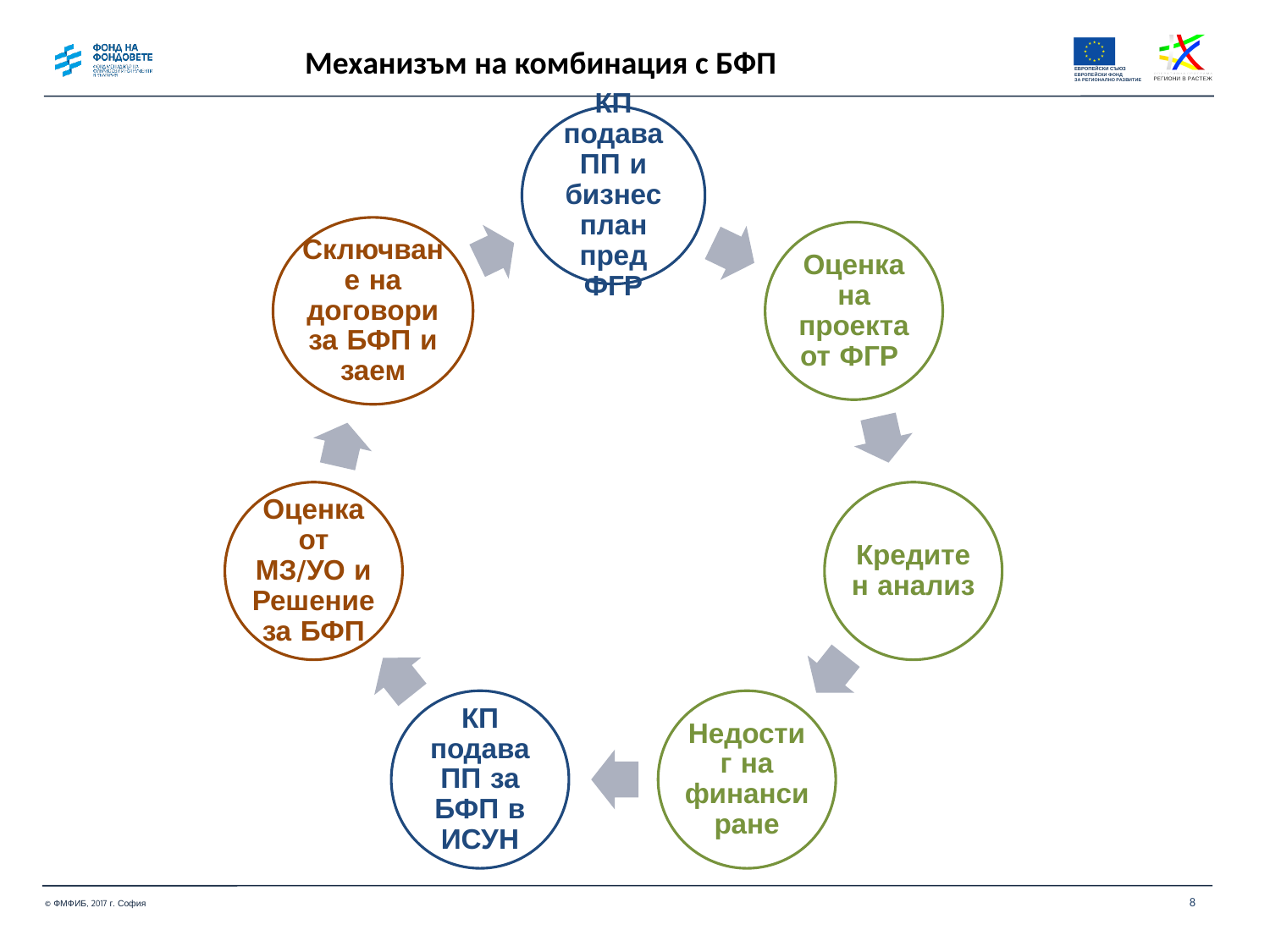

Механизъм на комбинация с БФП
КП подава ПП и бизнес план пред ФГР

Оценка на проекта от ФГР

Кредитен анализ

Недостиг на финансиране

КП подава ПП за БФП в ИСУН

Оценка от МЗ/УО и Решение за БФП

Сключване на договори за БФП и заем

8